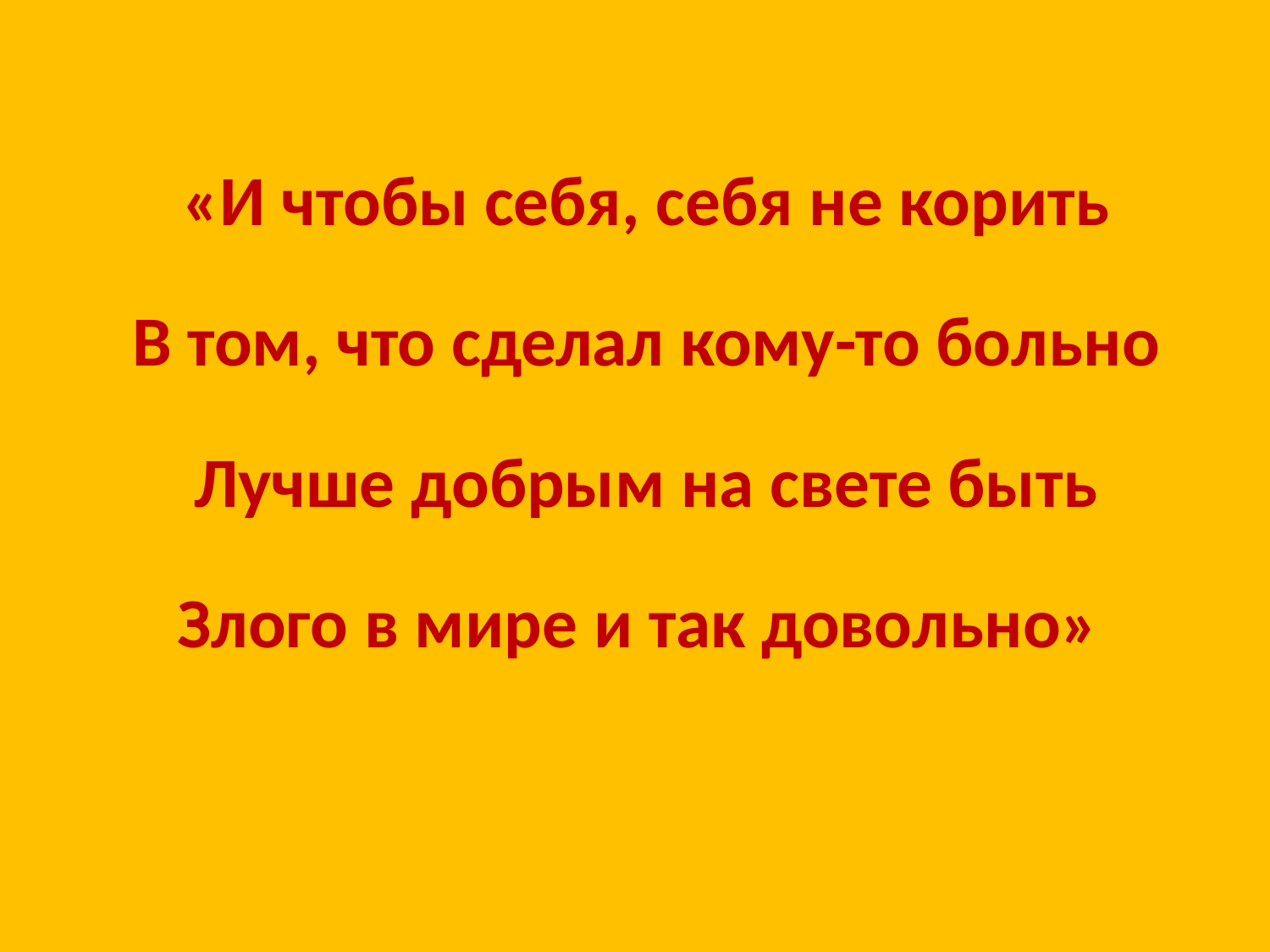

«И чтобы себя, себя не корить
В том, что сделал кому-то больно
Лучше добрым на свете быть
Злого в мире и так довольно»